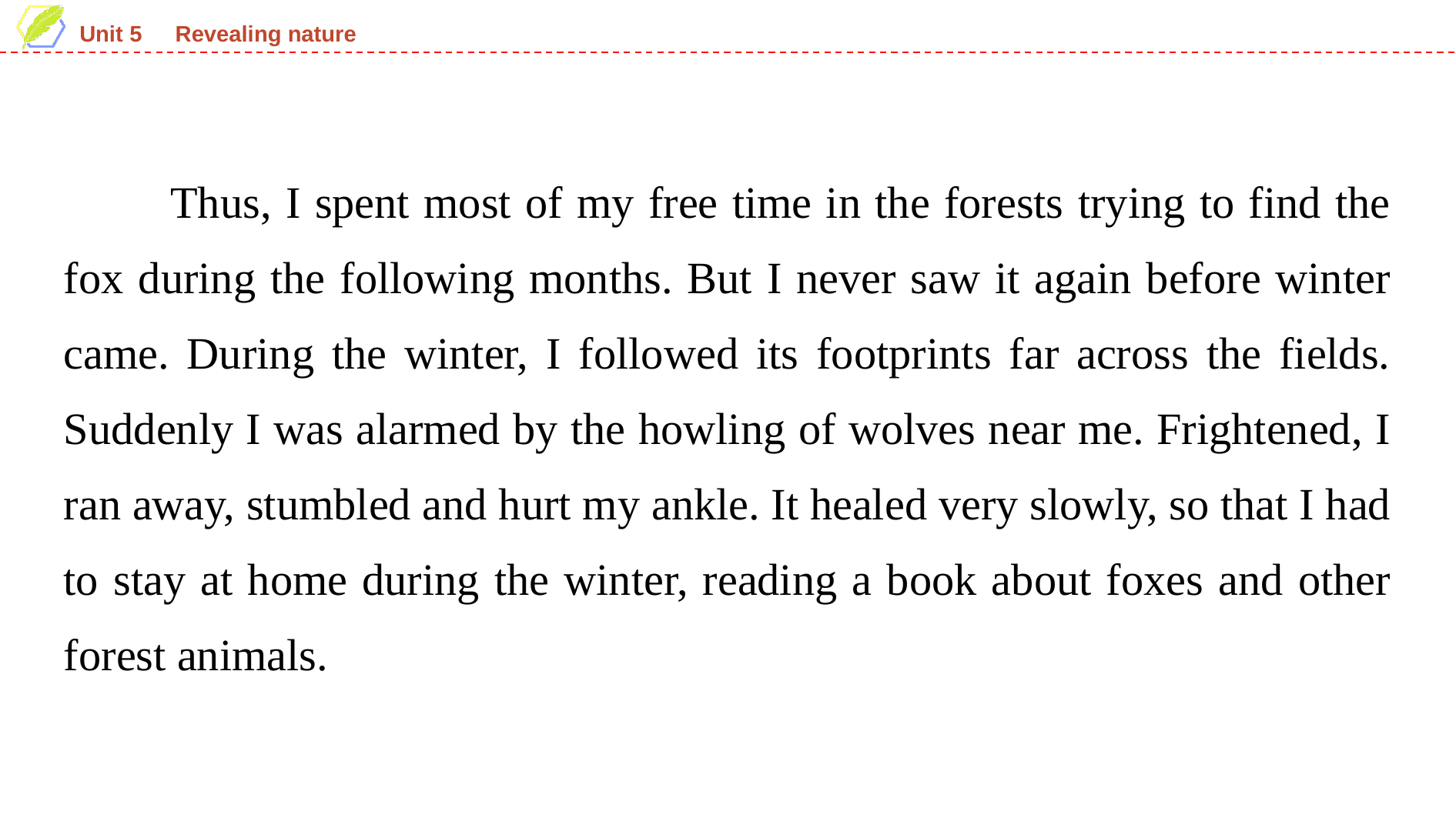

Thus, I spent most of my free time in the forests trying to find the fox during the following months. But I never saw it again before winter came. During the winter, I followed its footprints far across the fields. Suddenly I was alarmed by the howling of wolves near me. Frightened, I ran away, stumbled and hurt my ankle. It healed very slowly, so that I had to stay at home during the winter, reading a book about foxes and other forest animals.